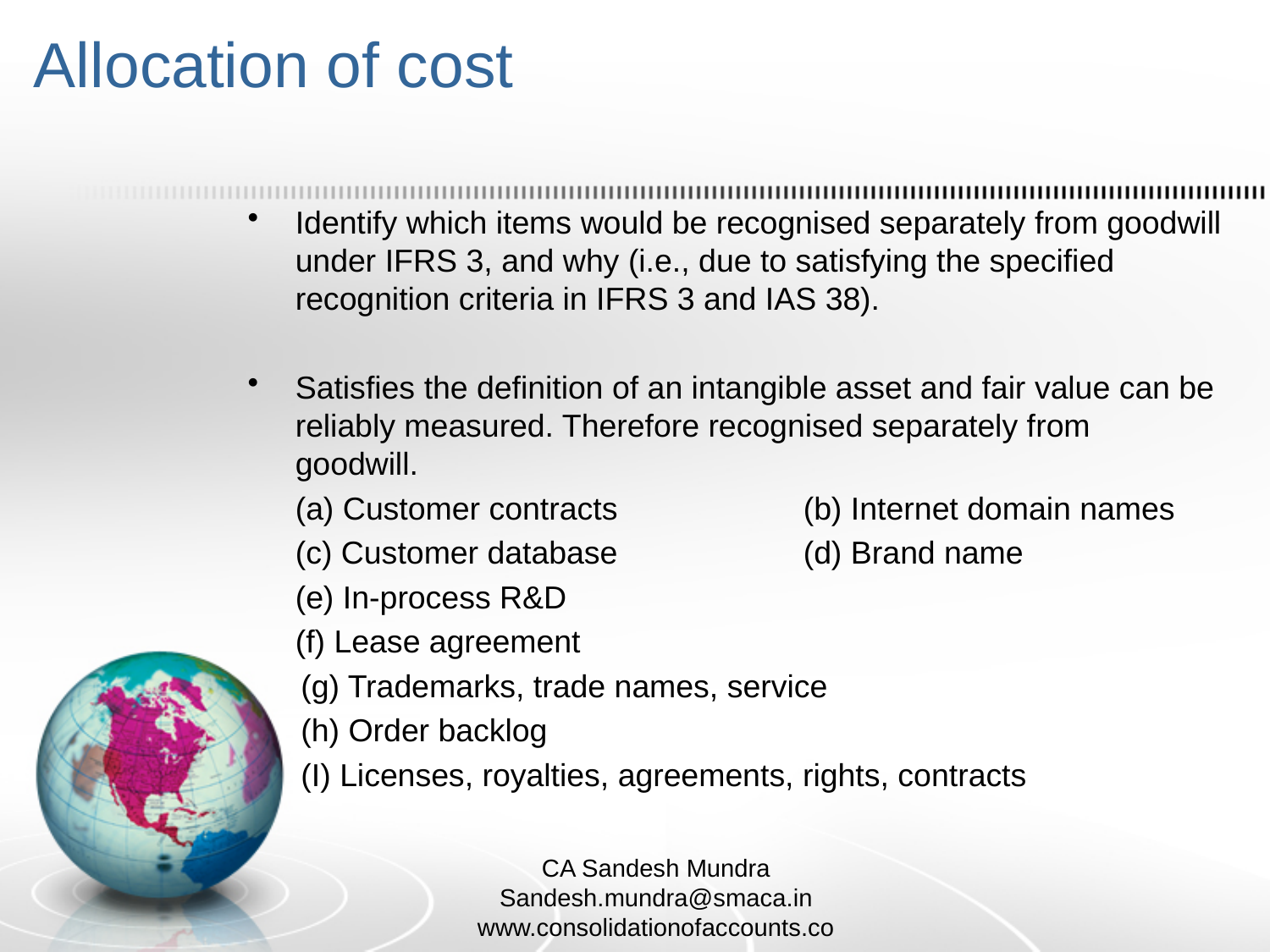

# Allocation of cost
Identify which items would be recognised separately from goodwill under IFRS 3, and why (i.e., due to satisfying the specified recognition criteria in IFRS 3 and IAS 38).

Satisfies the definition of an intangible asset and fair value can be reliably measured. Therefore recognised separately from goodwill.
	(a) Customer contracts          	(b) Internet domain names
	(c) Customer database       	(d) Brand name
	(e) In-process R&D
	(f) Lease agreement
      (g) Trademarks, trade names, service
      (h) Order backlog
      (I) Licenses, royalties, agreements, rights, contracts